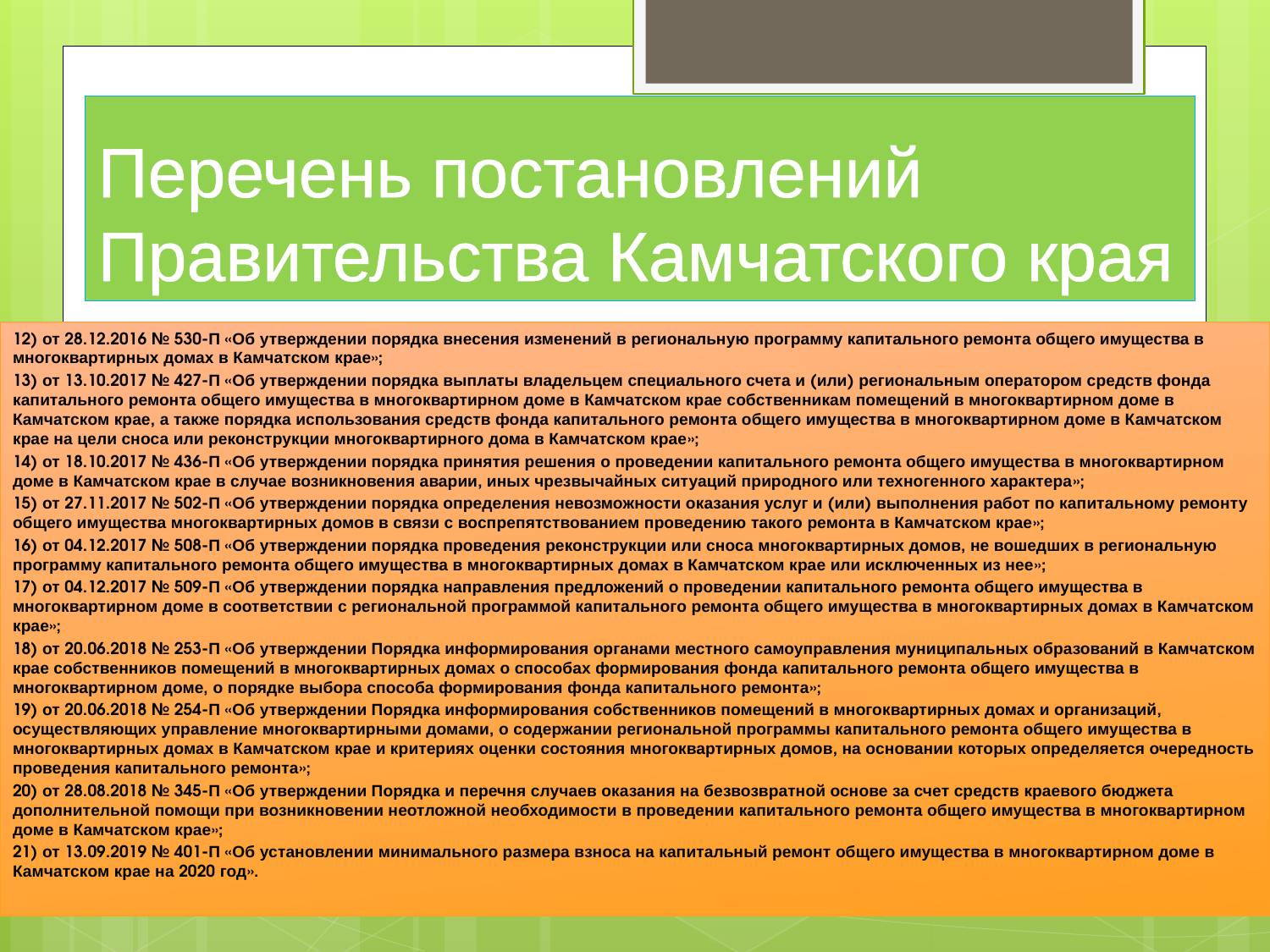

# Перечень постановлений Правительства Камчатского края
12) от 28.12.2016 № 530-П «Об утверждении порядка внесения изменений в региональную программу капитального ремонта общего имущества в многоквартирных домах в Камчатском крае»;
13) от 13.10.2017 № 427-П «Об утверждении порядка выплаты владельцем специального счета и (или) региональным оператором средств фонда капитального ремонта общего имущества в многоквартирном доме в Камчатском крае собственникам помещений в многоквартирном доме в Камчатском крае, а также порядка использования средств фонда капитального ремонта общего имущества в многоквартирном доме в Камчатском крае на цели сноса или реконструкции многоквартирного дома в Камчатском крае»;
14) от 18.10.2017 № 436-П «Об утверждении порядка принятия решения о проведении капитального ремонта общего имущества в многоквартирном доме в Камчатском крае в случае возникновения аварии, иных чрезвычайных ситуаций природного или техногенного характера»;
15) от 27.11.2017 № 502-П «Об утверждении порядка определения невозможности оказания услуг и (или) выполнения работ по капитальному ремонту общего имущества многоквартирных домов в связи с воспрепятствованием проведению такого ремонта в Камчатском крае»;
16) от 04.12.2017 № 508-П «Об утверждении порядка проведения реконструкции или сноса многоквартирных домов, не вошедших в региональную программу капитального ремонта общего имущества в многоквартирных домах в Камчатском крае или исключенных из нее»;
17) от 04.12.2017 № 509-П «Об утверждении порядка направления предложений о проведении капитального ремонта общего имущества в многоквартирном доме в соответствии с региональной программой капитального ремонта общего имущества в многоквартирных домах в Камчатском крае»;
18) от 20.06.2018 № 253-П «Об утверждении Порядка информирования органами местного самоуправления муниципальных образований в Камчатском крае собственников помещений в многоквартирных домах о способах формирования фонда капитального ремонта общего имущества в многоквартирном доме, о порядке выбора способа формирования фонда капитального ремонта»;
19) от 20.06.2018 № 254-П «Об утверждении Порядка информирования собственников помещений в многоквартирных домах и организаций, осуществляющих управление многоквартирными домами, о содержании региональной программы капитального ремонта общего имущества в многоквартирных домах в Камчатском крае и критериях оценки состояния многоквартирных домов, на основании которых определяется очередность проведения капитального ремонта»;
20) от 28.08.2018 № 345-П «Об утверждении Порядка и перечня случаев оказания на безвозвратной основе за счет средств краевого бюджета дополнительной помощи при возникновении неотложной необходимости в проведении капитального ремонта общего имущества в многоквартирном доме в Камчатском крае»;
21) от 13.09.2019 № 401-П «Об установлении минимального размера взноса на капитальный ремонт общего имущества в многоквартирном доме в Камчатском крае на 2020 год».